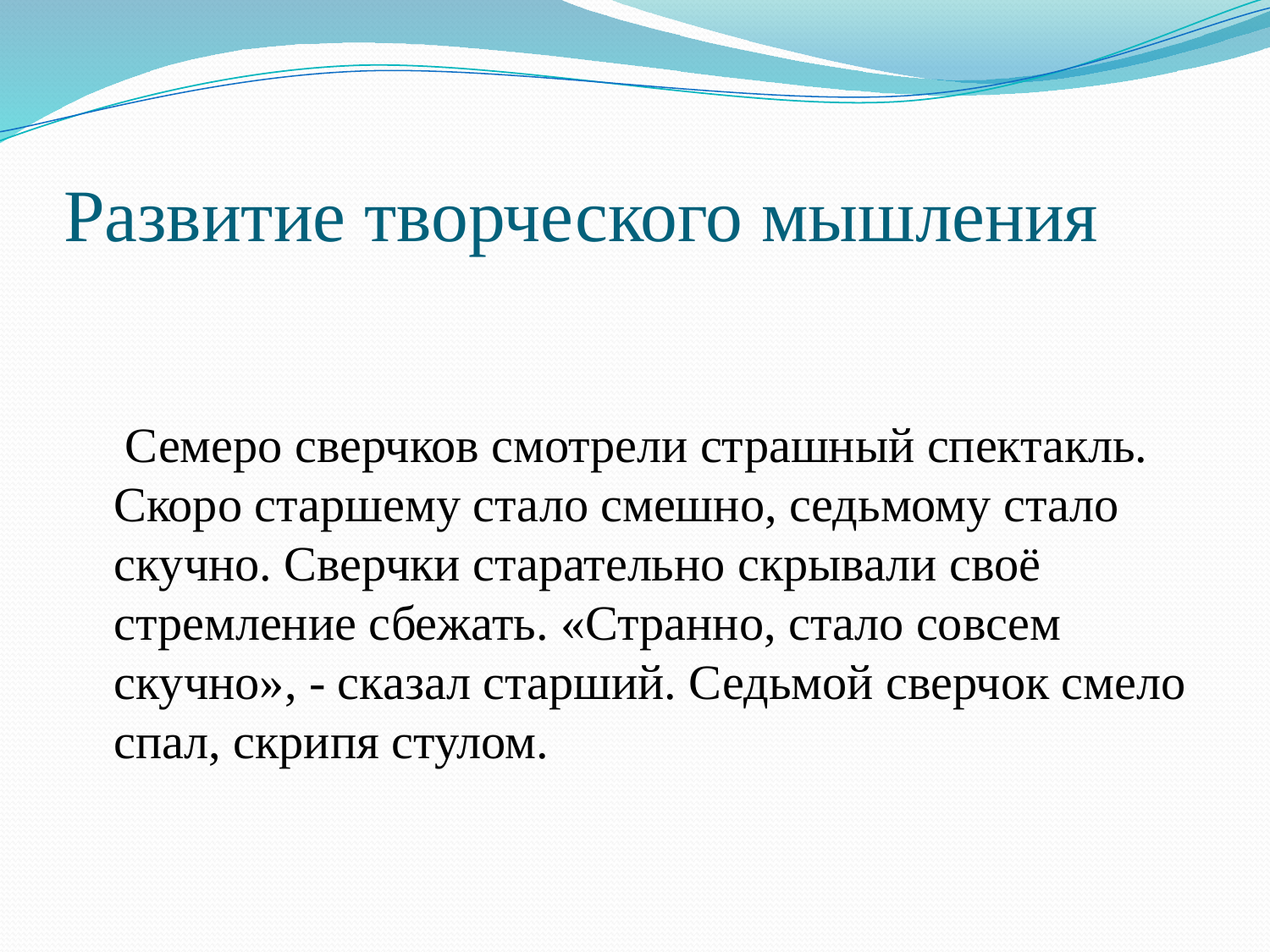

# Развитие творческого мышления

    Семеро сверчков смотрели страшный спектакль. Скоро старшему стало смешно, седьмому стало скучно. Сверчки старательно скрывали своё стремление сбежать. «Странно, стало совсем скучно», - сказал старший. Седьмой сверчок смело спал, скрипя стулом.